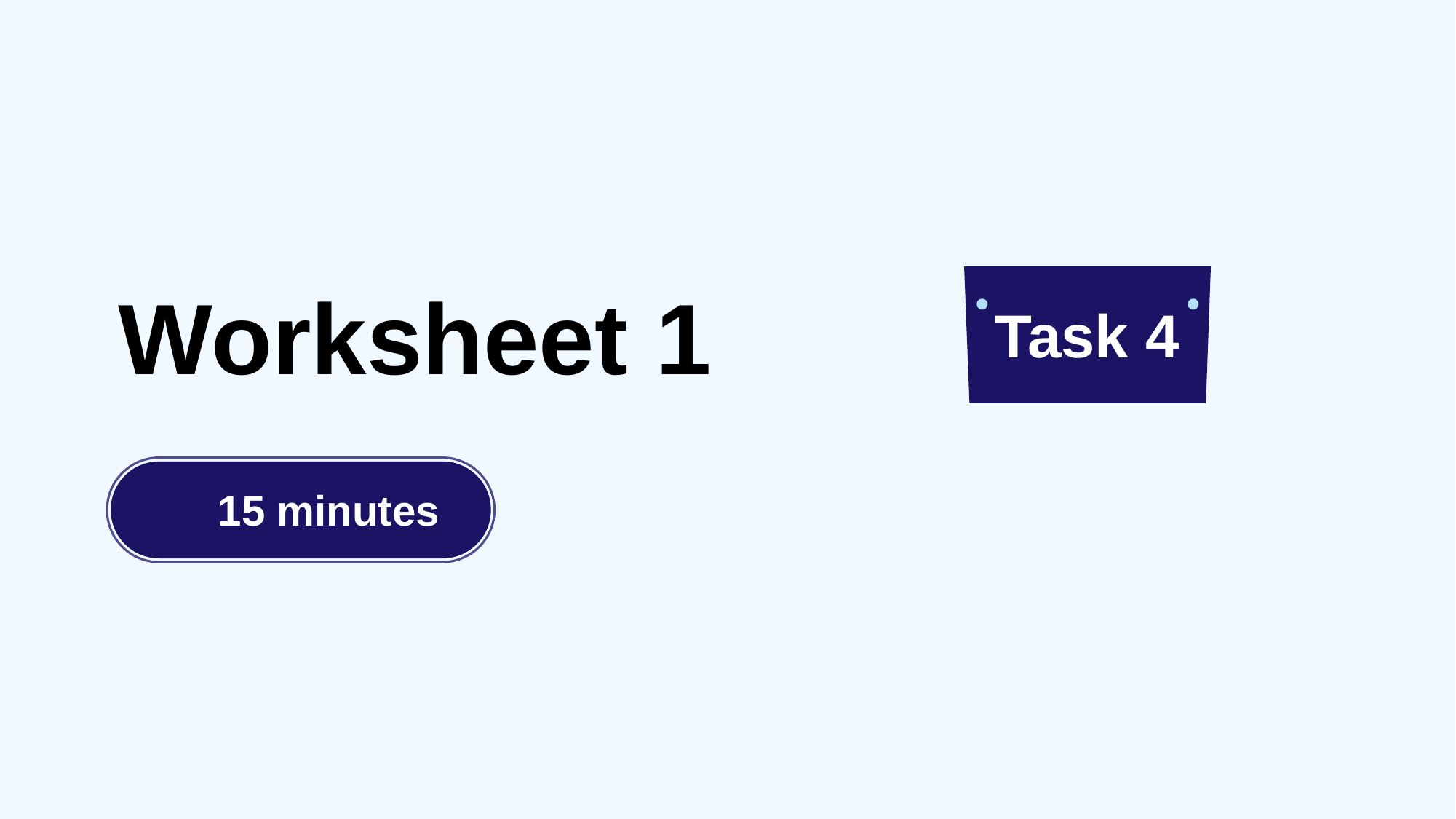

# Worksheet 1
Task 4
15 minutes